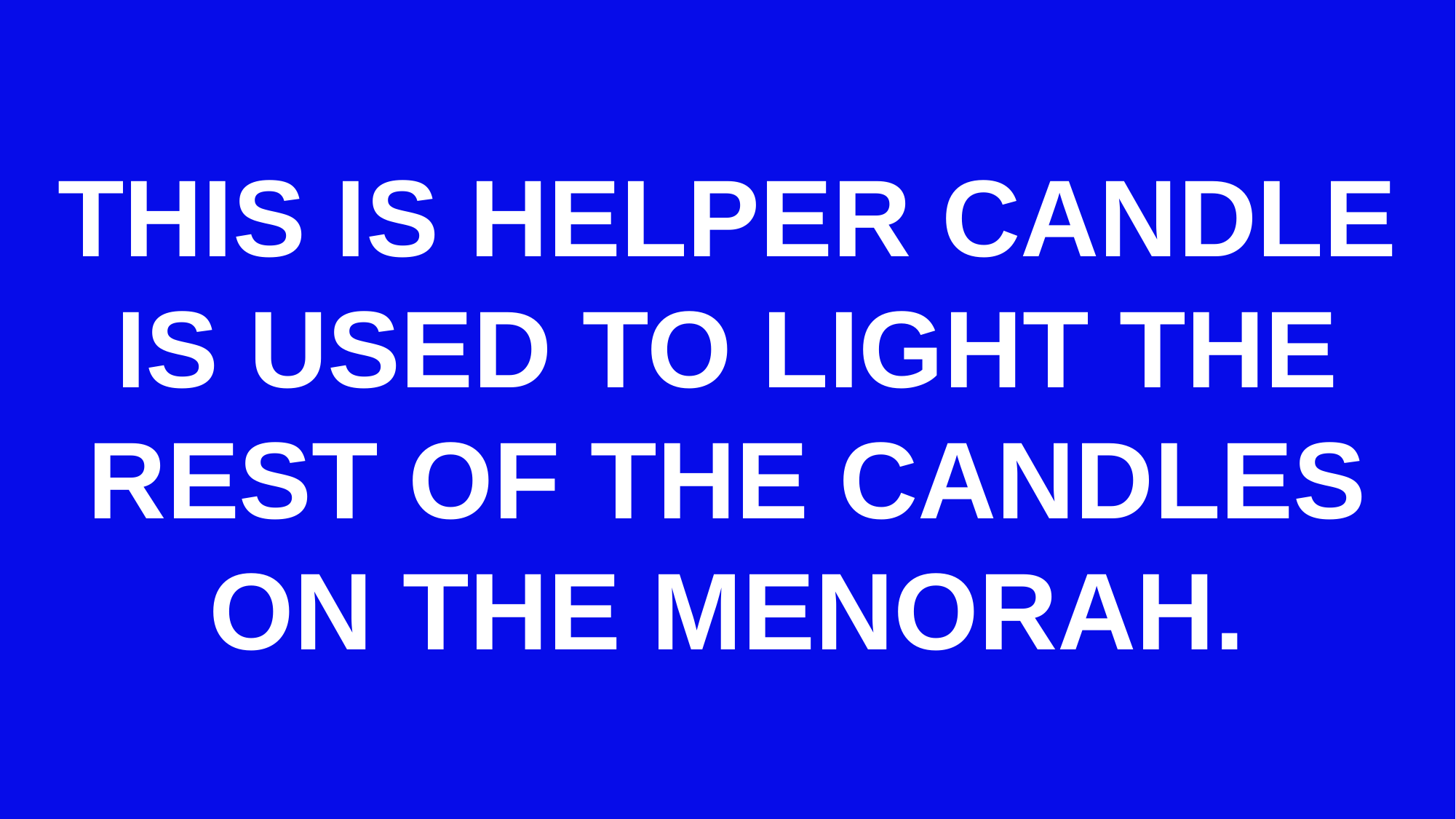

THIS IS HELPER CANDLE IS USED TO LIGHT THE REST OF THE CANDLES ON THE MENORAH.